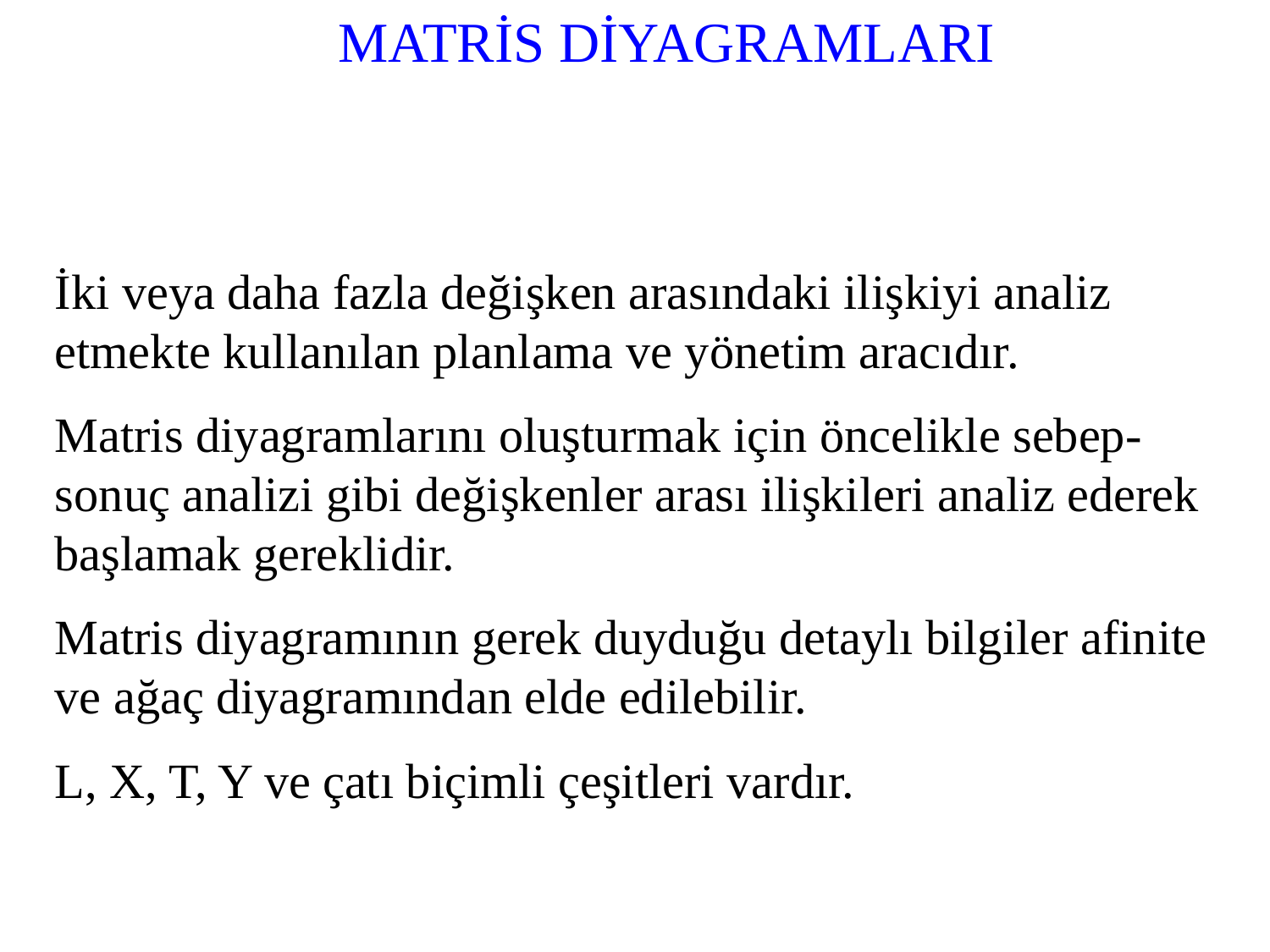

MATRİS DİYAGRAMLARI

İki veya daha fazla değişken arasındaki ilişkiyi analiz etmekte kullanılan planlama ve yönetim aracıdır.
Matris diyagramlarını oluşturmak için öncelikle sebep-sonuç analizi gibi değişkenler arası ilişkileri analiz ederek başlamak gereklidir.
Matris diyagramının gerek duyduğu detaylı bilgiler afinite ve ağaç diyagramından elde edilebilir.
L, X, T, Y ve çatı biçimli çeşitleri vardır.